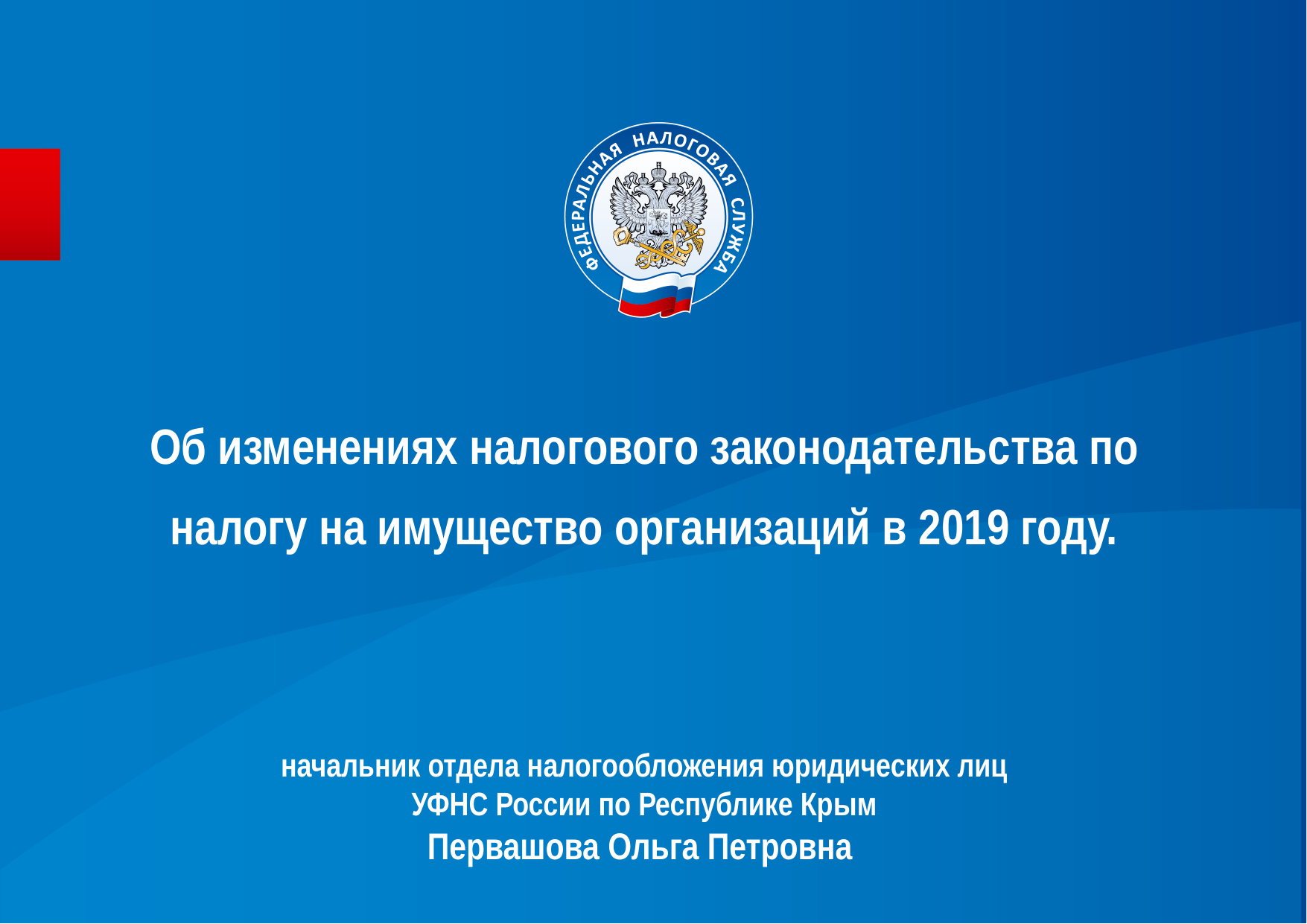

Об изменениях налогового законодательства по налогу на имущество организаций в 2019 году.
начальник отдела налогообложения юридических лиц
УФНС России по Республике Крым
Первашова Ольга Петровна